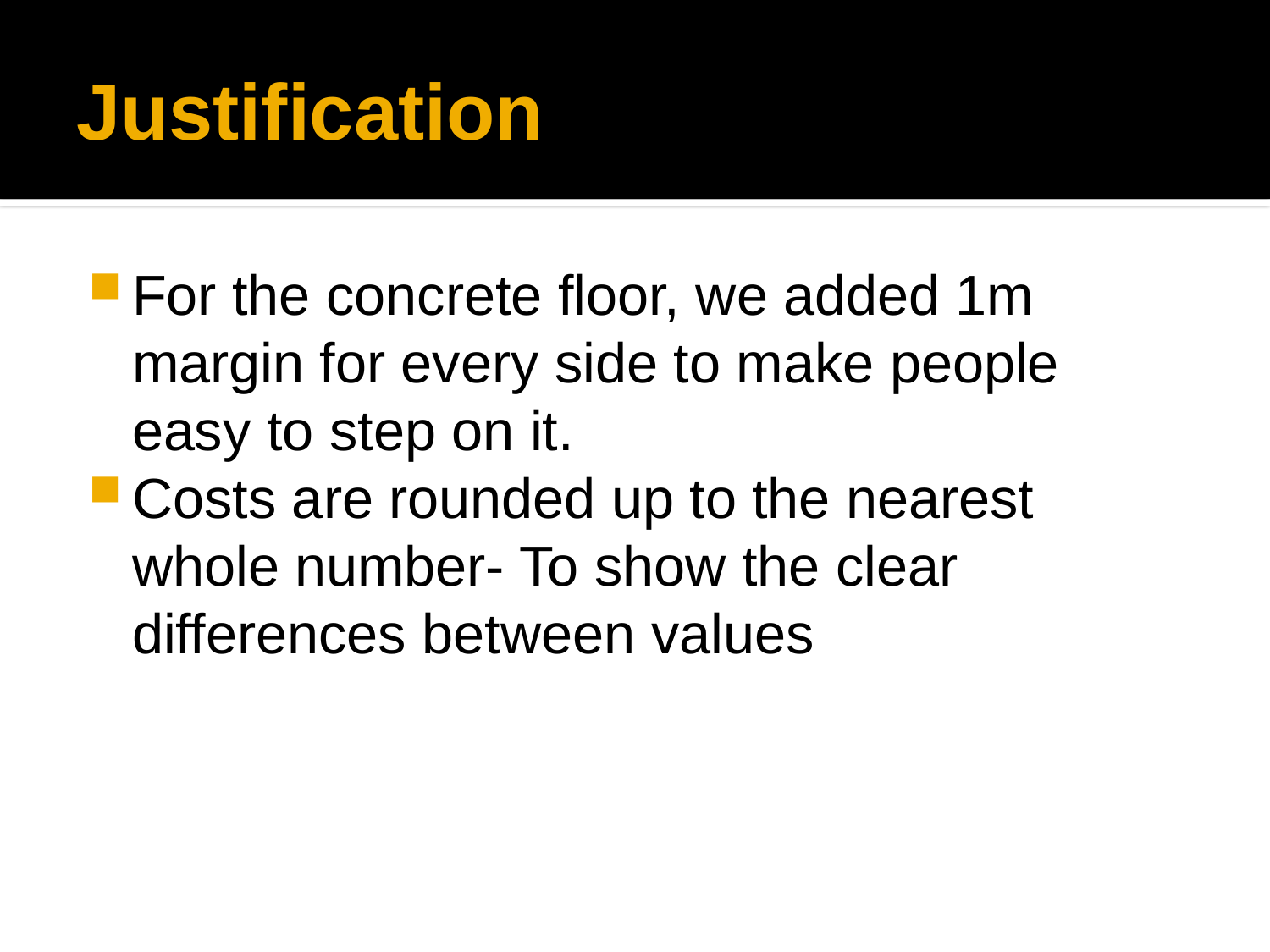

# Justification
For the concrete floor, we added 1m margin for every side to make people easy to step on it.
Costs are rounded up to the nearest whole number- To show the clear differences between values